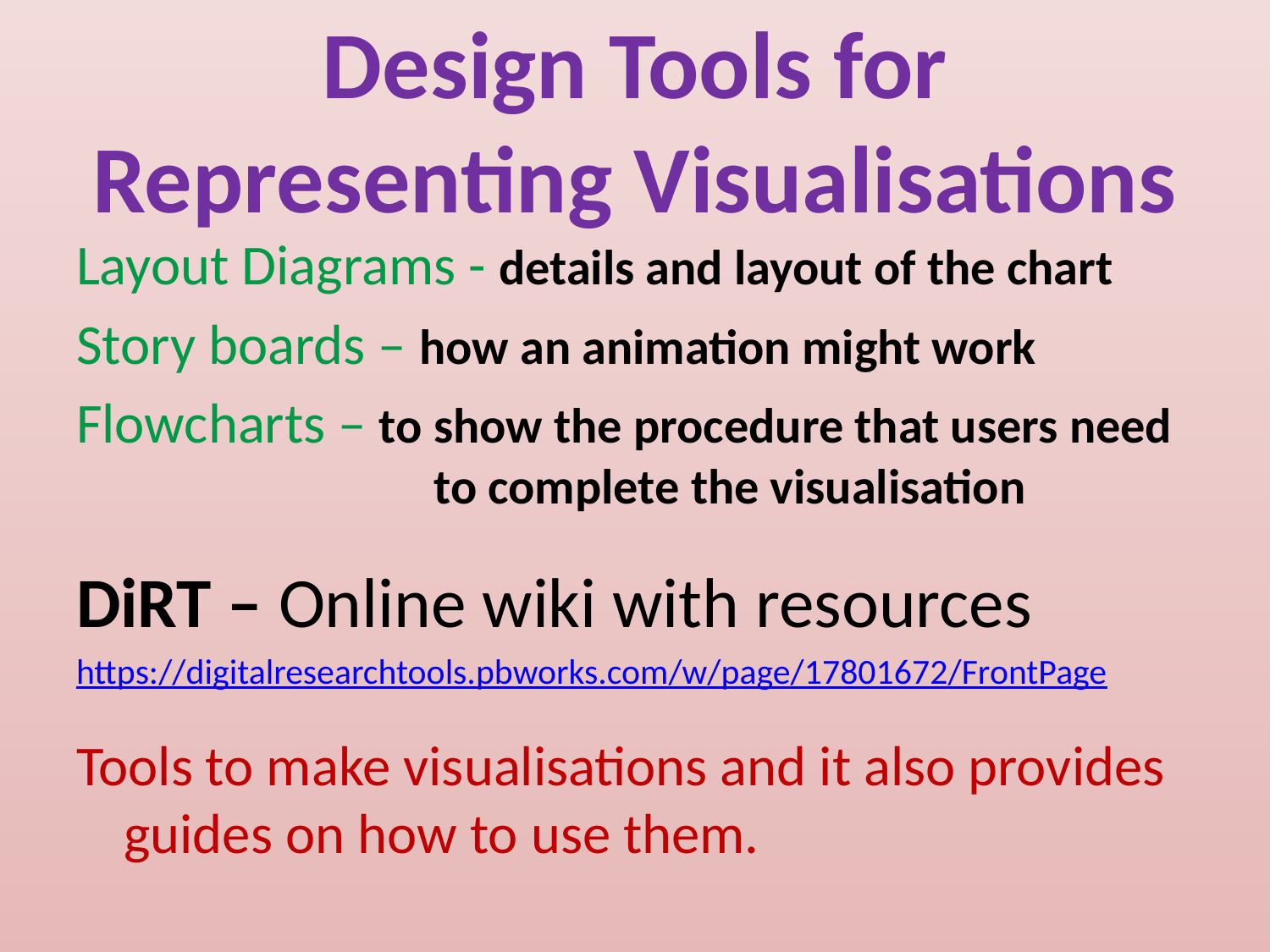

# Design Tools for Representing Visualisations
Layout Diagrams - details and layout of the chart
Story boards – how an animation might work
Flowcharts – to show the procedure that users need 		     to complete the visualisation

DiRT – Online wiki with resources
https://digitalresearchtools.pbworks.com/w/page/17801672/FrontPage

Tools to make visualisations and it also provides guides on how to use them.